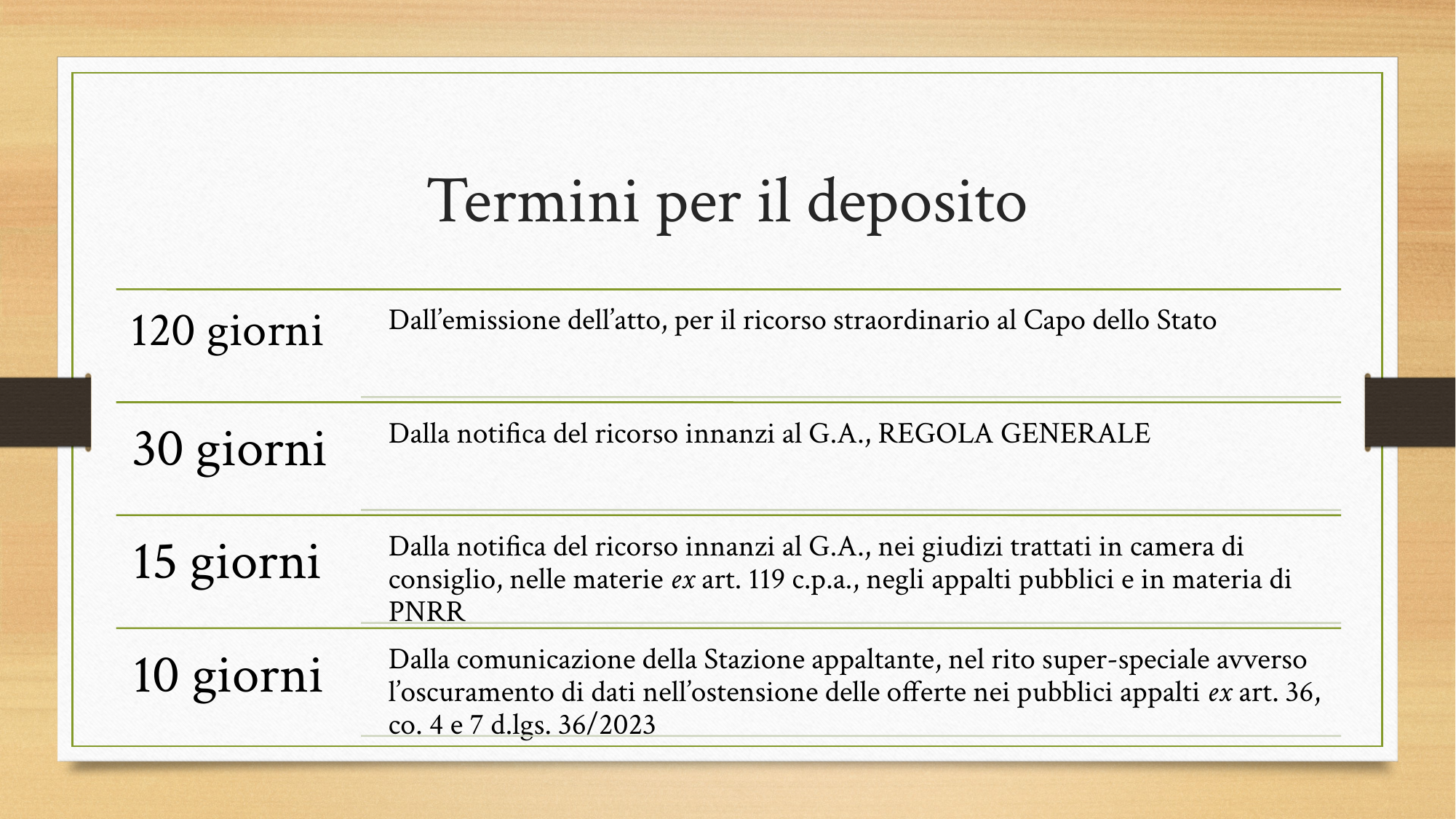

# Termini per il deposito
120 giorni
Dall’emissione dell’atto, per il ricorso straordinario al Capo dello Stato
30 giorni
Dalla notifica del ricorso innanzi al G.A., REGOLA GENERALE
15 giorni
Dalla notifica del ricorso innanzi al G.A., nei giudizi trattati in camera di consiglio, nelle materie ex art. 119 c.p.a., negli appalti pubblici e in materia di PNRR
10 giorni
Dalla comunicazione della Stazione appaltante, nel rito super-speciale avverso l’oscuramento di dati nell’ostensione delle offerte nei pubblici appalti ex art. 36, co. 4 e 7 d.lgs. 36/2023